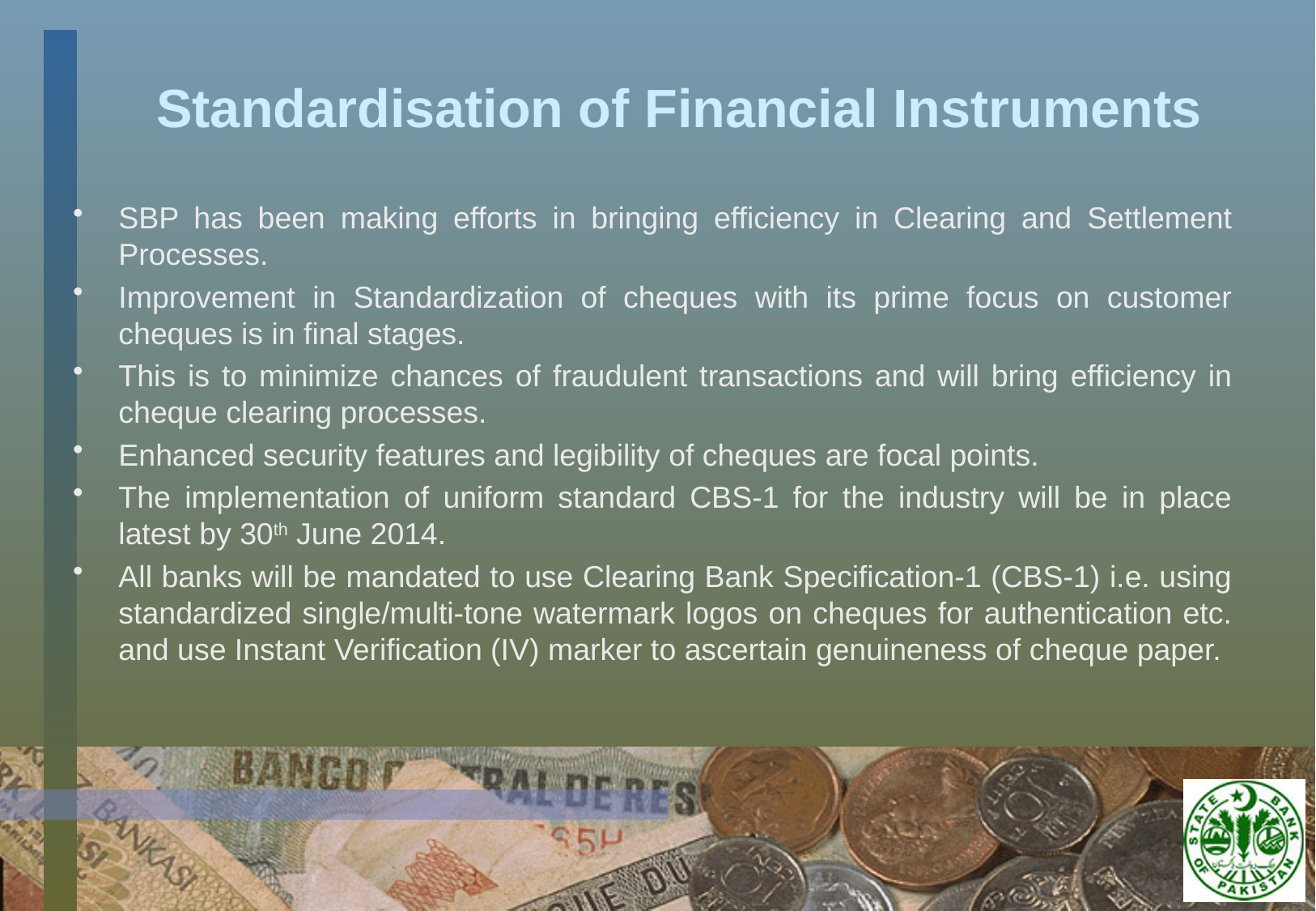

# Standardisation of Financial Instruments
SBP has been making efforts in bringing efficiency in Clearing and Settlement Processes.
Improvement in Standardization of cheques with its prime focus on customer cheques is in final stages.
This is to minimize chances of fraudulent transactions and will bring efficiency in cheque clearing processes.
Enhanced security features and legibility of cheques are focal points.
The implementation of uniform standard CBS-1 for the industry will be in place latest by 30th June 2014.
All banks will be mandated to use Clearing Bank Specification-1 (CBS-1) i.e. using standardized single/multi-tone watermark logos on cheques for authentication etc. and use Instant Verification (IV) marker to ascertain genuineness of cheque paper.